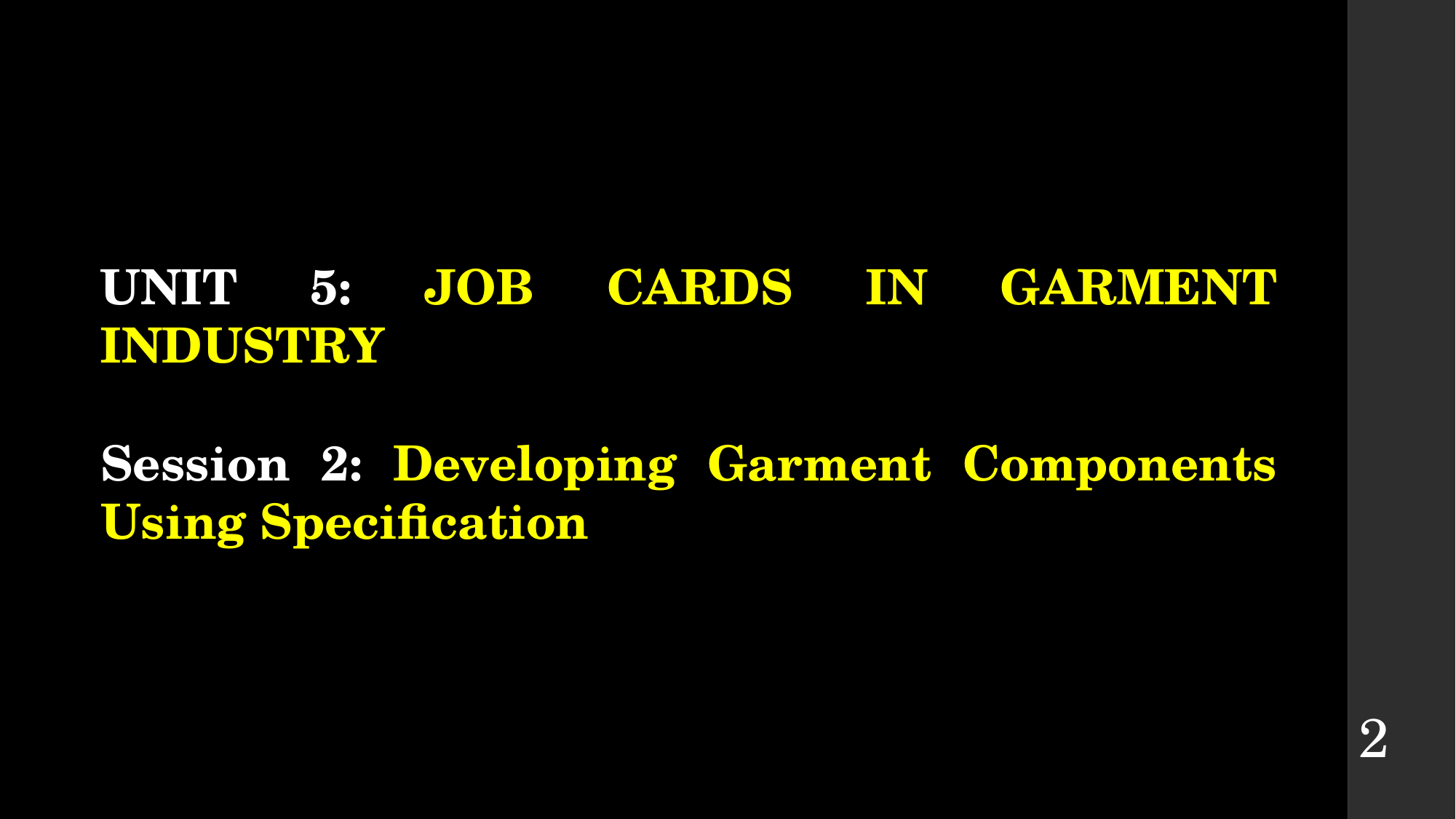

UNIT 5: JOB CARDS IN GARMENT INDUSTRY

Session 2: Developing Garment Components Using Specification
2